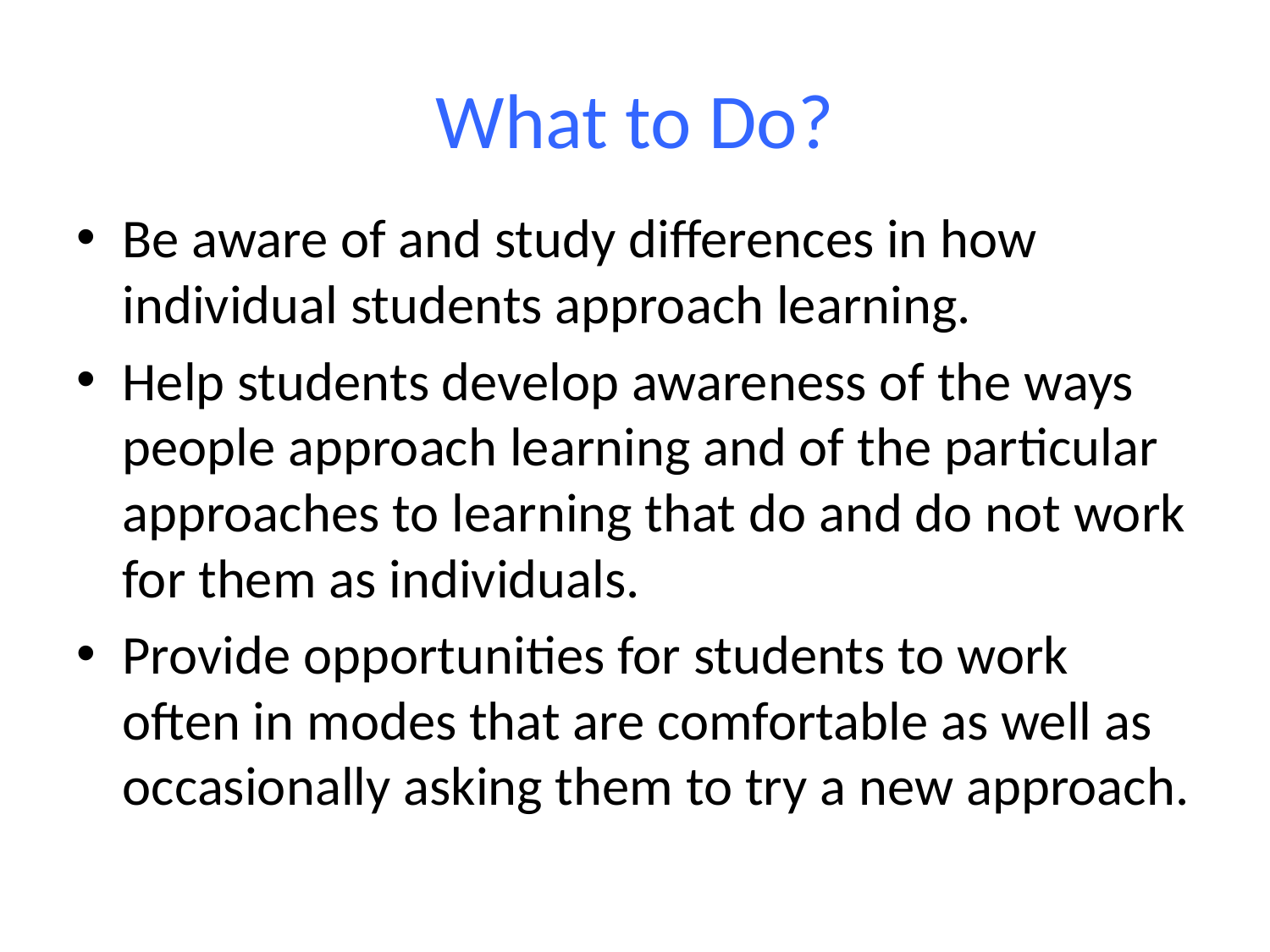

# What to Do?
Be aware of and study differences in how individual students approach learning.
Help students develop awareness of the ways people approach learning and of the particular approaches to learning that do and do not work for them as individuals.
Provide opportunities for students to work often in modes that are comfortable as well as occasionally asking them to try a new approach.